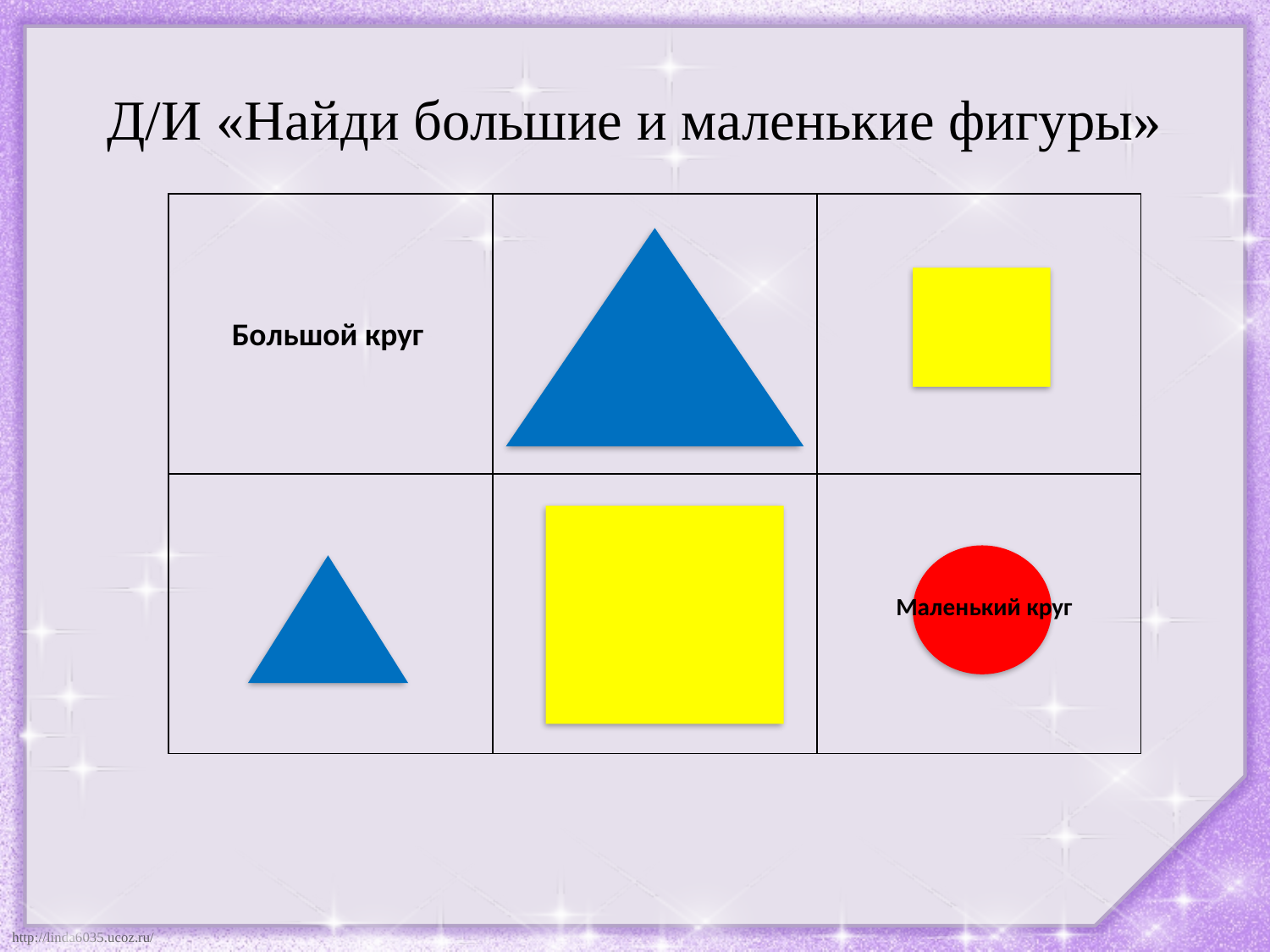

# Д/И «Найди большие и маленькие фигуры»
|  |  |  |
| --- | --- | --- |
|  |  |  |

Большой круг

Маленький круг